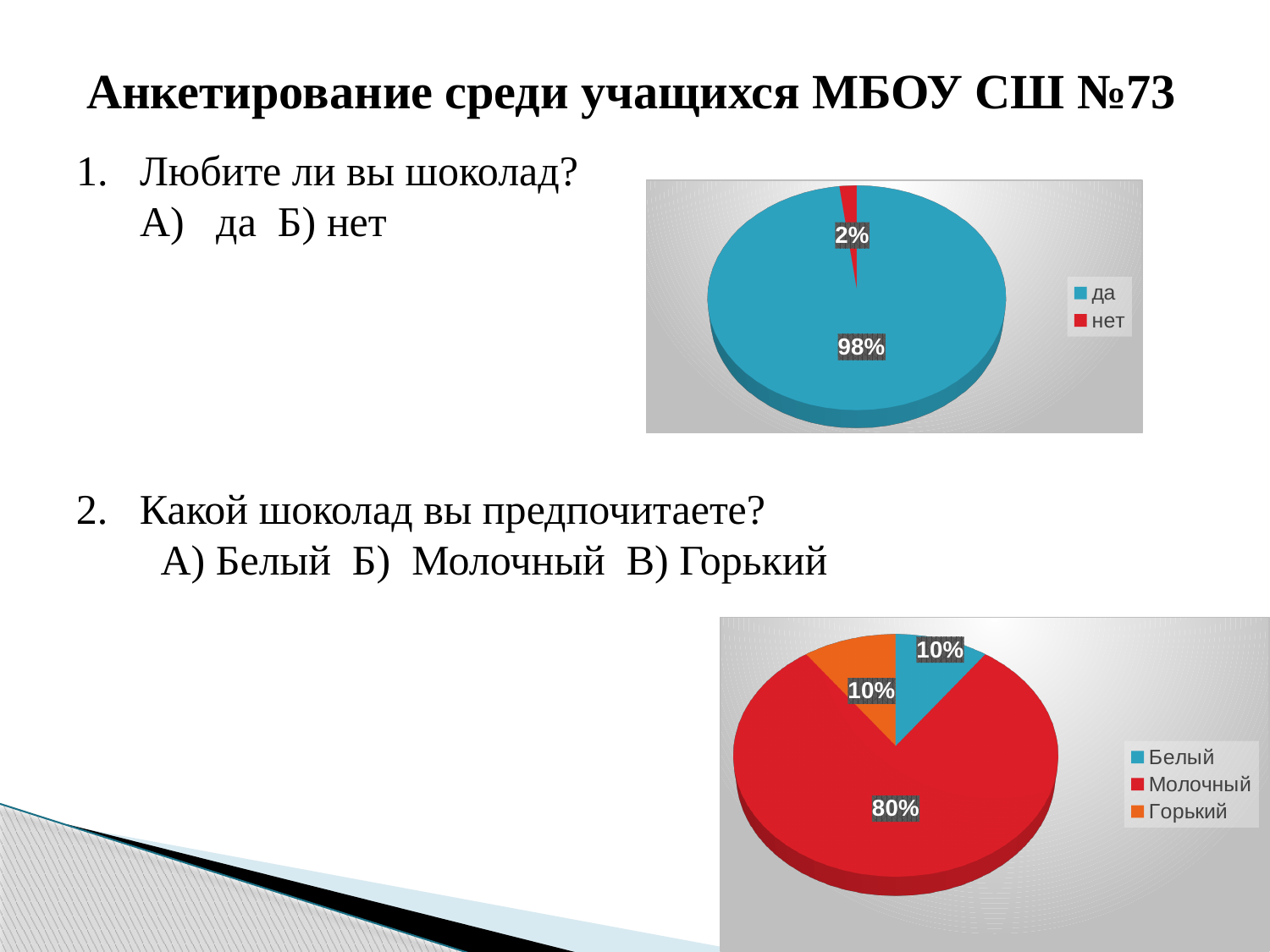

Анкетирование среди учащихся МБОУ СШ №73
  1.   Любите ли вы шоколад?
        А)   да  Б) нет

[unsupported chart]

2.   Какой шоколад вы предпочитаете?
        А) Белый  Б)  Молочный  В) Горький

[unsupported chart]